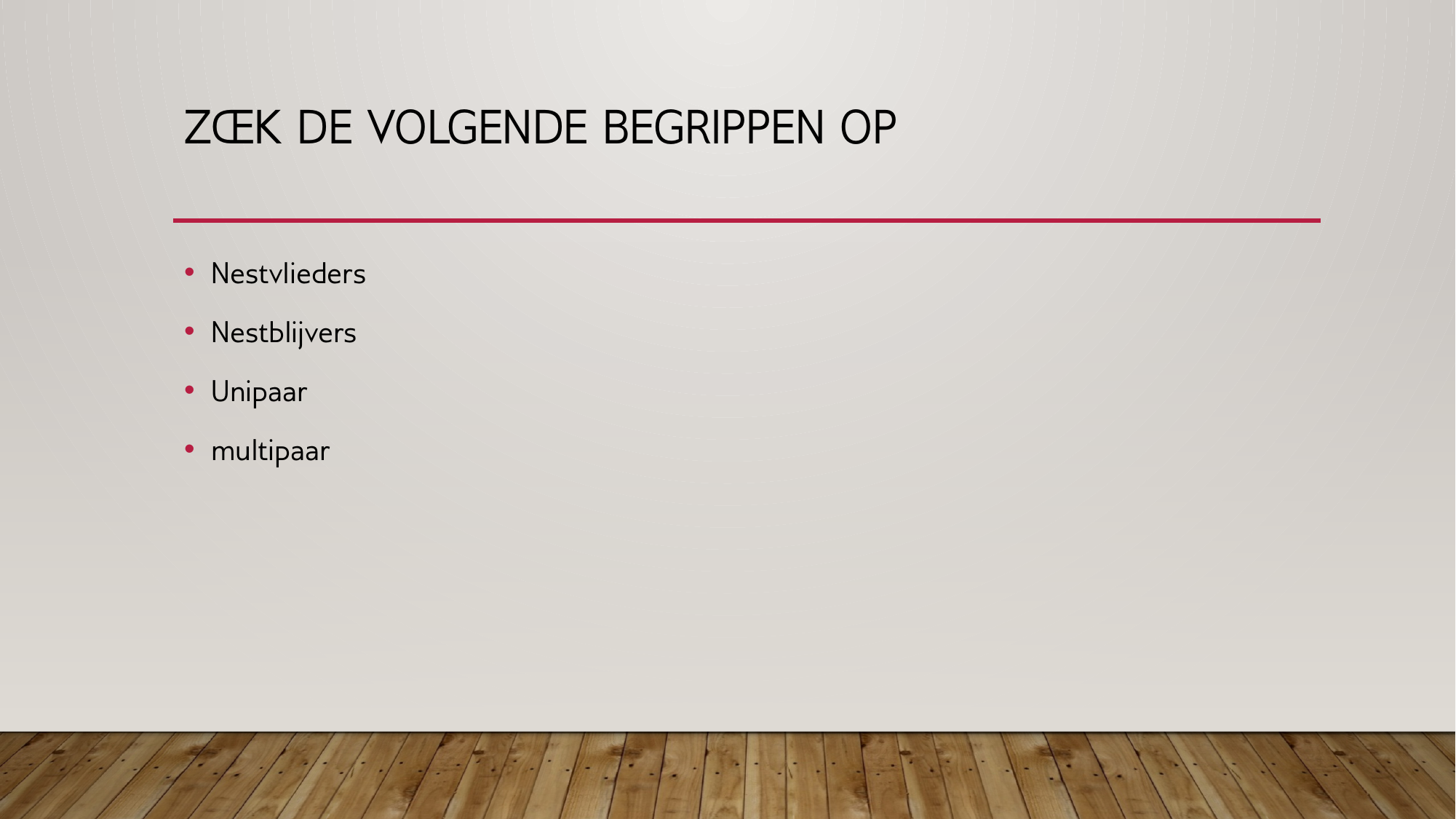

# Zoek de volgende begrippen op
Nestvlieders
Nestblijvers
Unipaar
multipaar